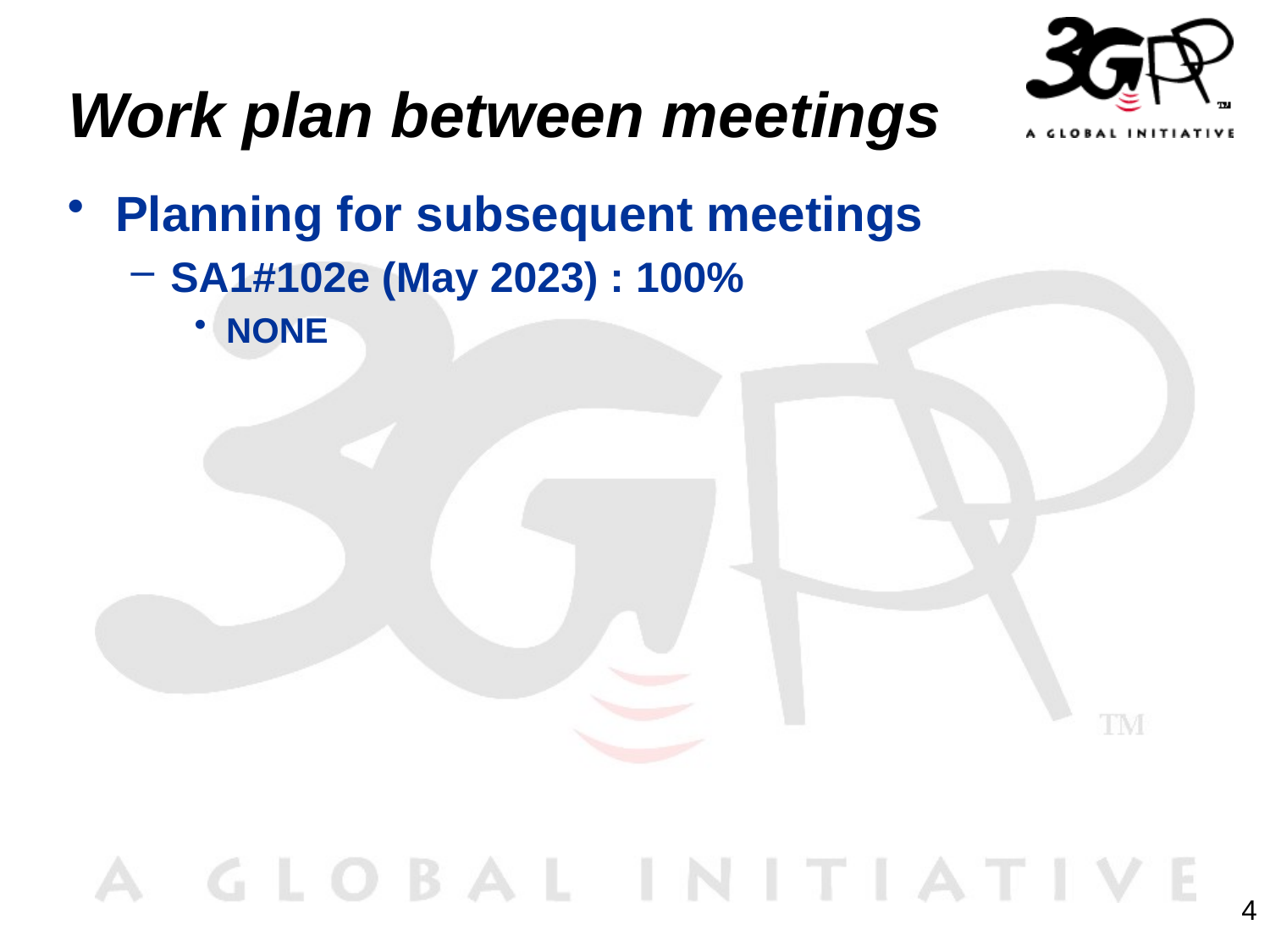

# Work plan between meetings
Planning for subsequent meetings
SA1#102e (May 2023) : 100%
NONE
4